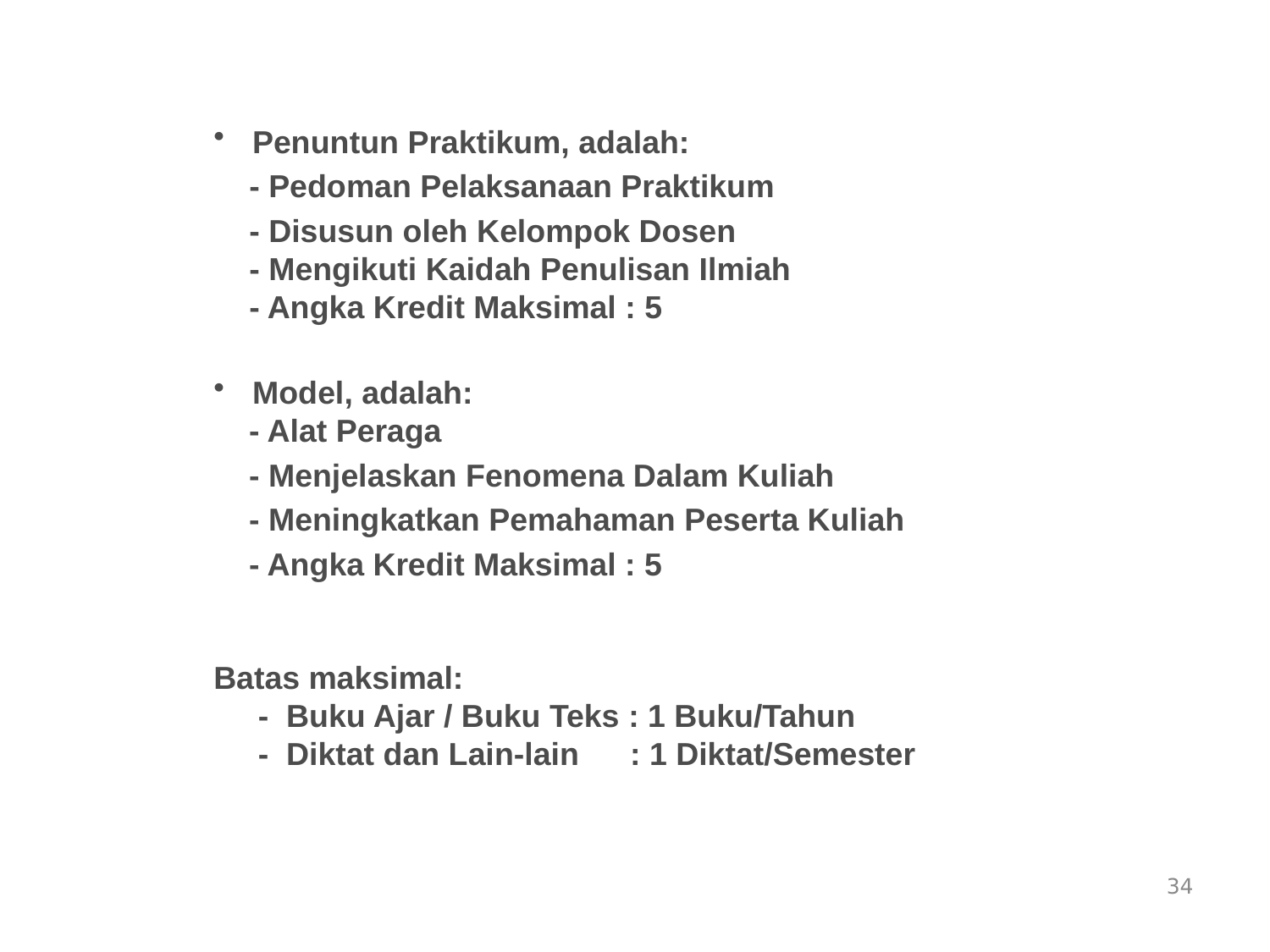

Penuntun Praktikum, adalah:
    - Pedoman Pelaksanaan Praktikum
    - Disusun oleh Kelompok Dosen
    - Mengikuti Kaidah Penulisan Ilmiah
    - Angka Kredit Maksimal : 5
 Model, adalah:
    - Alat Peraga
    - Menjelaskan Fenomena Dalam Kuliah
    - Meningkatkan Pemahaman Peserta Kuliah
    - Angka Kredit Maksimal : 5
Batas maksimal:
     -  Buku Ajar / Buku Teks : 1 Buku/Tahun
     -  Diktat dan Lain-lain	    : 1 Diktat/Semester
34